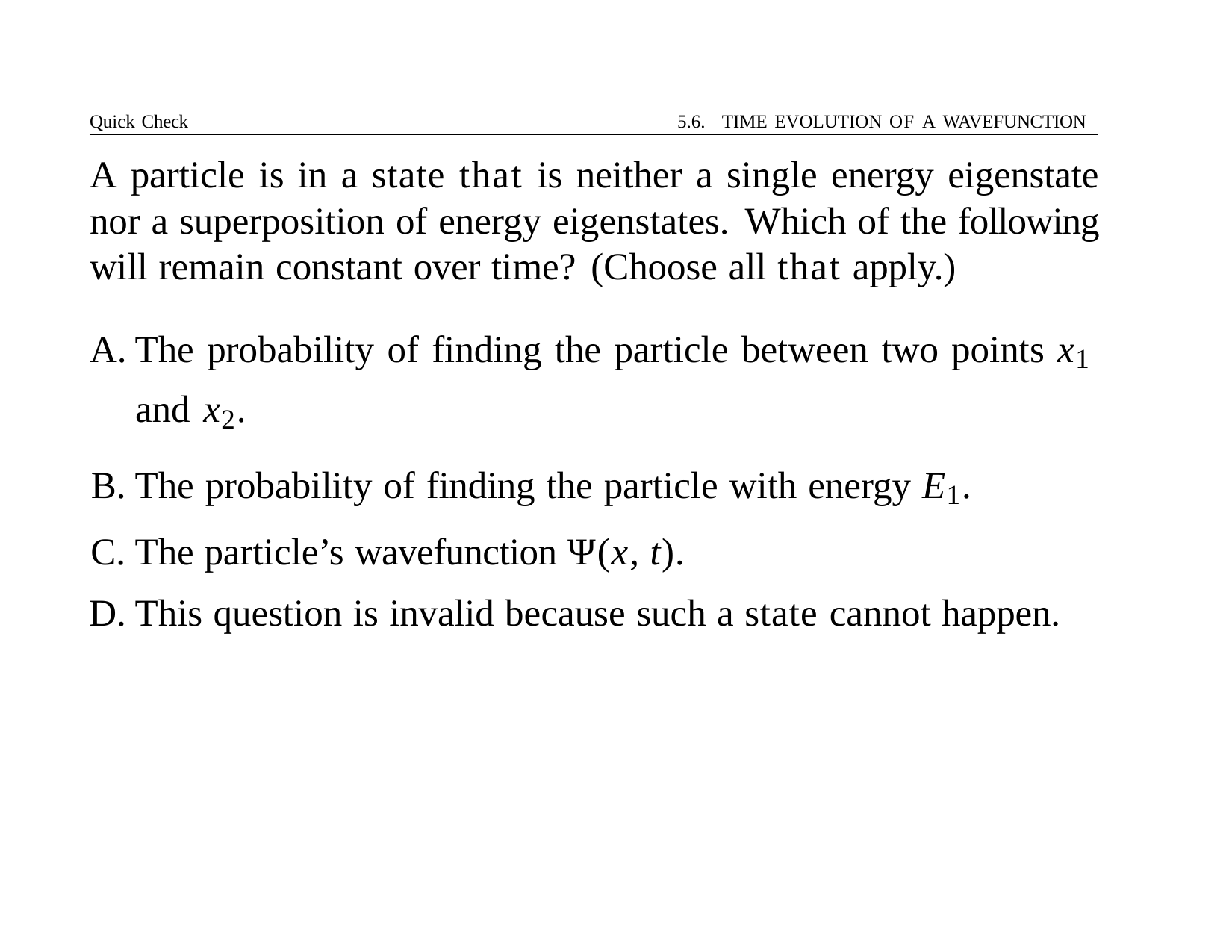

Quick Check	5.6.  TIME EVOLUTION OF A WAVEFUNCTION

# A particle is in a state that is neither a single energy eigenstate nor a superposition of energy eigenstates. Which of the following will remain constant over time? (Choose all that apply.)
The probability of finding the particle between two points x1
and x2.
The probability of finding the particle with energy E1.
The particle’s wavefunction Ψ(x, t).
This question is invalid because such a state cannot happen.